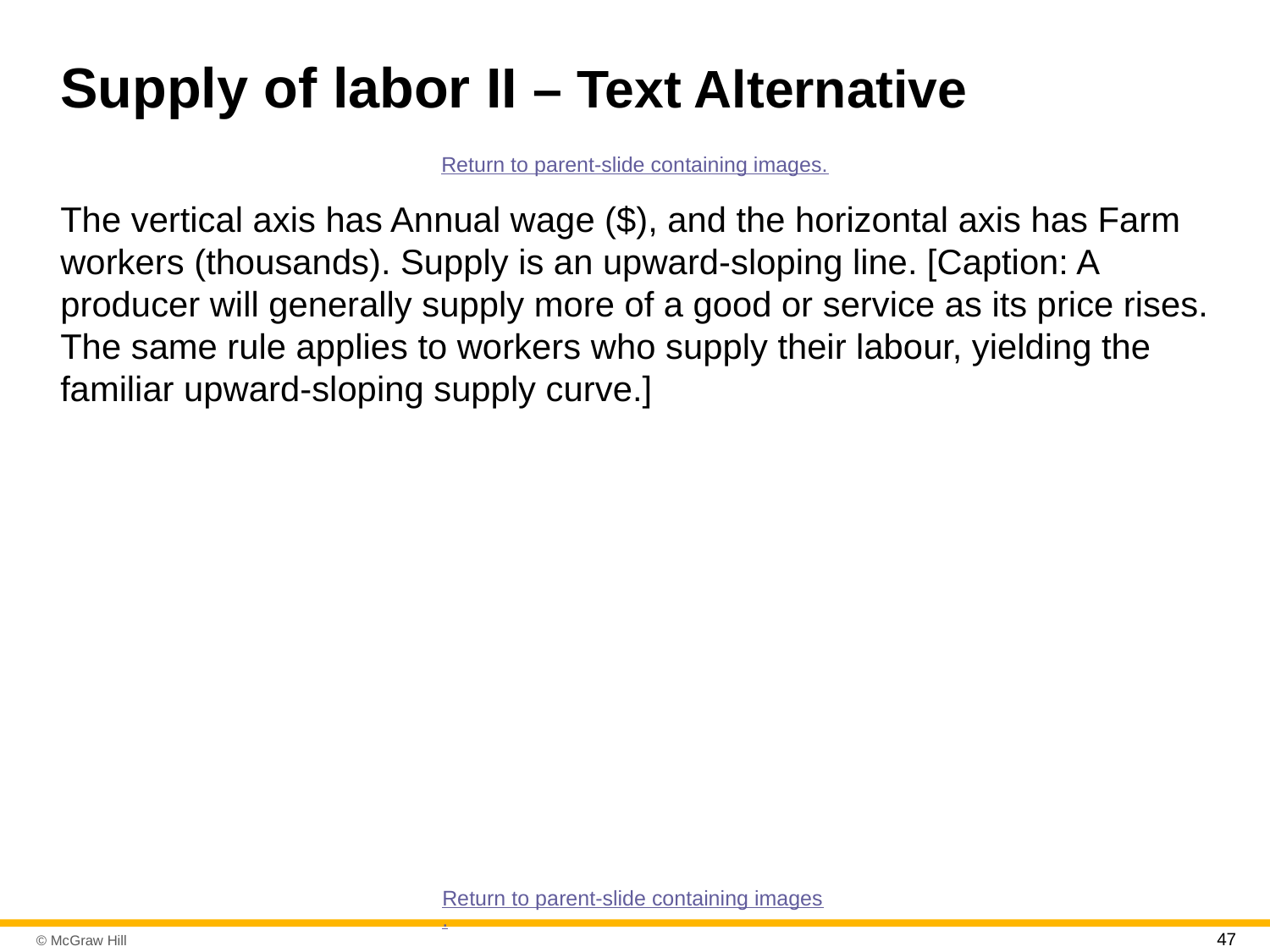

# Supply of labor II – Text Alternative
Return to parent-slide containing images.
The vertical axis has Annual wage ($), and the horizontal axis has Farm workers (thousands). Supply is an upward-sloping line. [Caption: A producer will generally supply more of a good or service as its price rises. The same rule applies to workers who supply their labour, yielding the familiar upward-sloping supply curve.]
Return to parent-slide containing images.